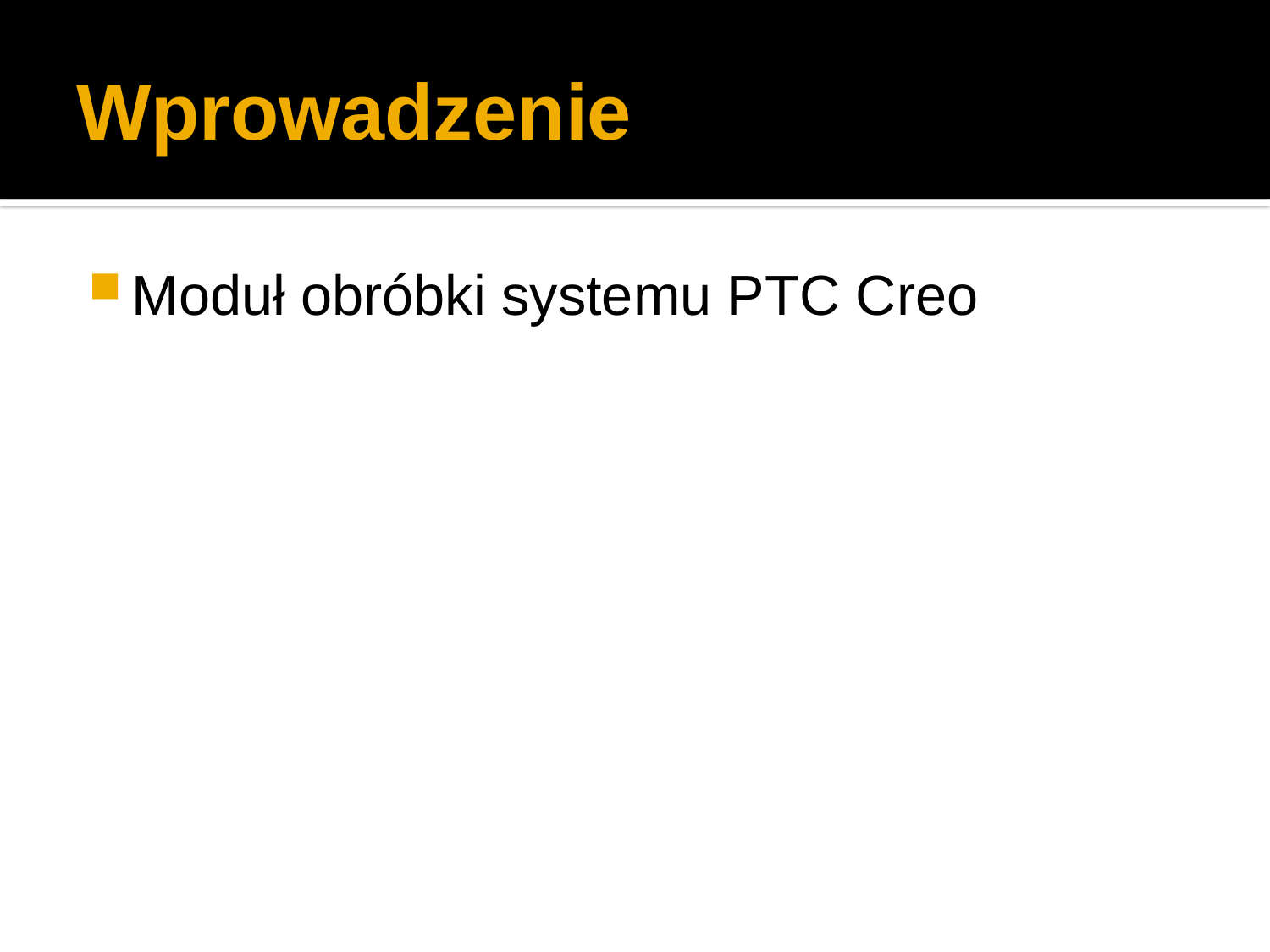

# Wprowadzenie
Moduł obróbki systemu PTC Creo